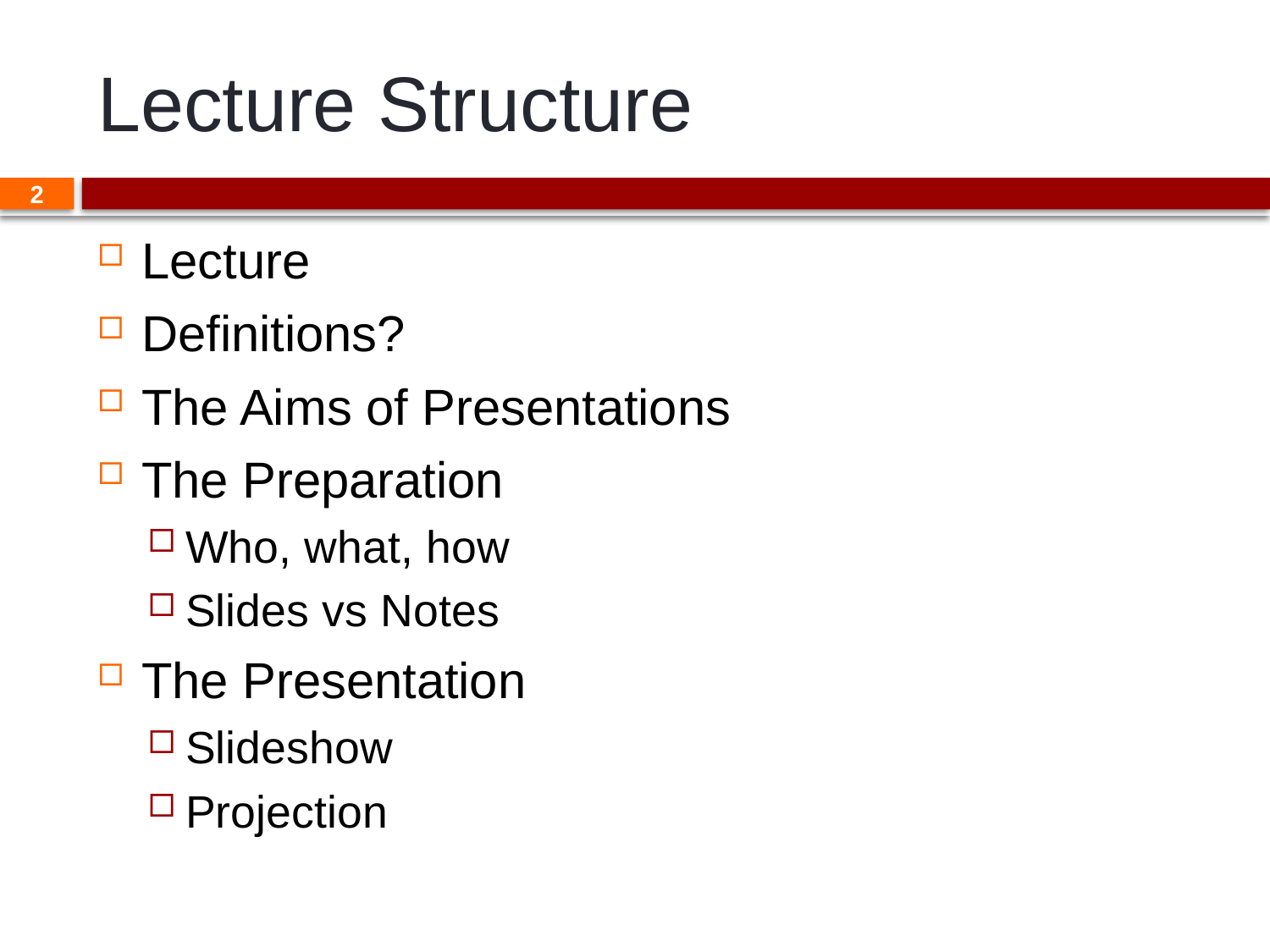

# Lecture Structure
2
Lecture
Definitions?
The Aims of Presentations
The Preparation
Who, what, how
Slides vs Notes
The Presentation
Slideshow
Projection